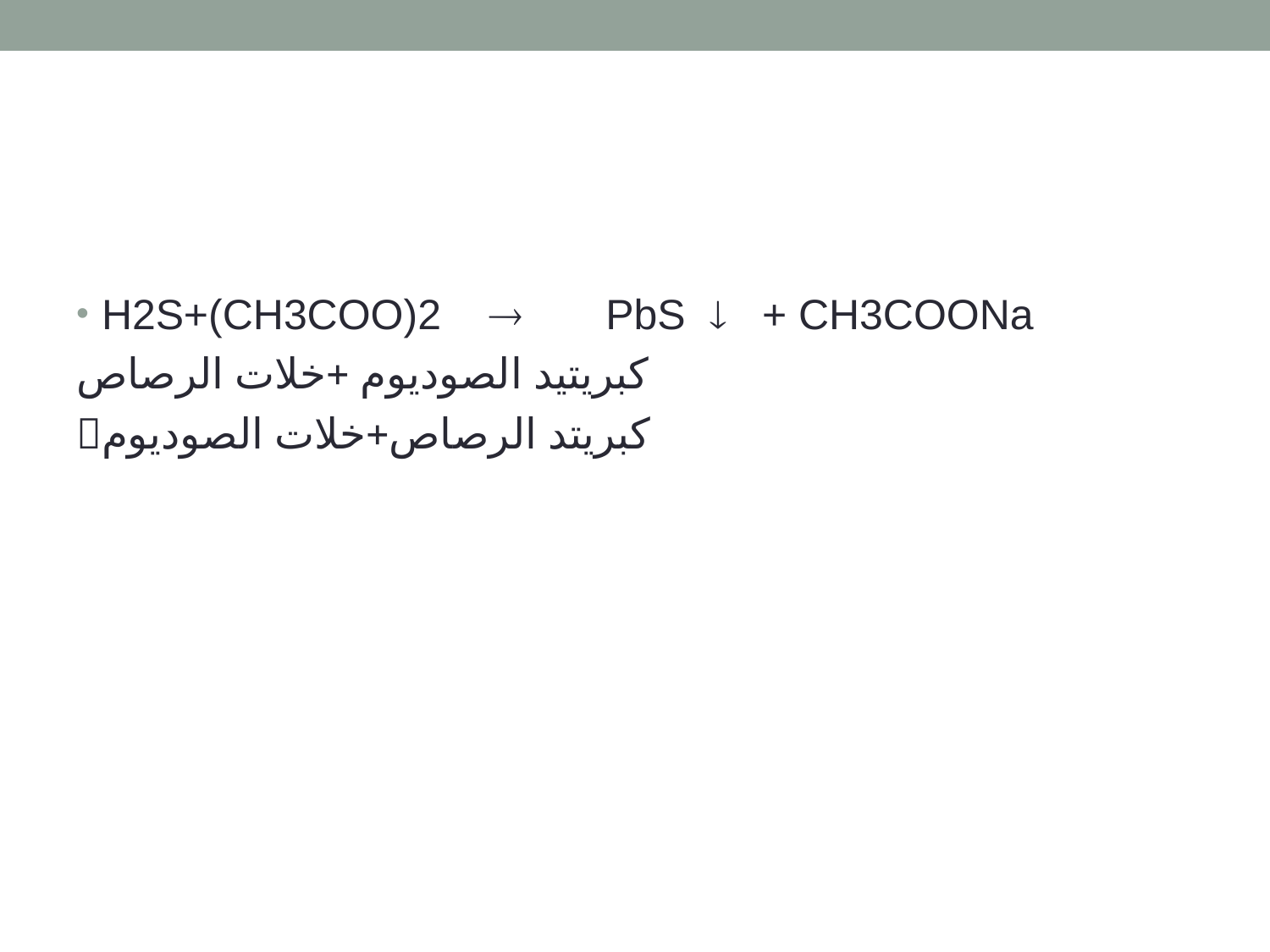

H2S+(CH3COO)2    →       PbS  ↓   + CH3COONa
كبريتيد الصوديوم +خلات الرصاص
←كبريتد الرصاص+خلات الصوديوم